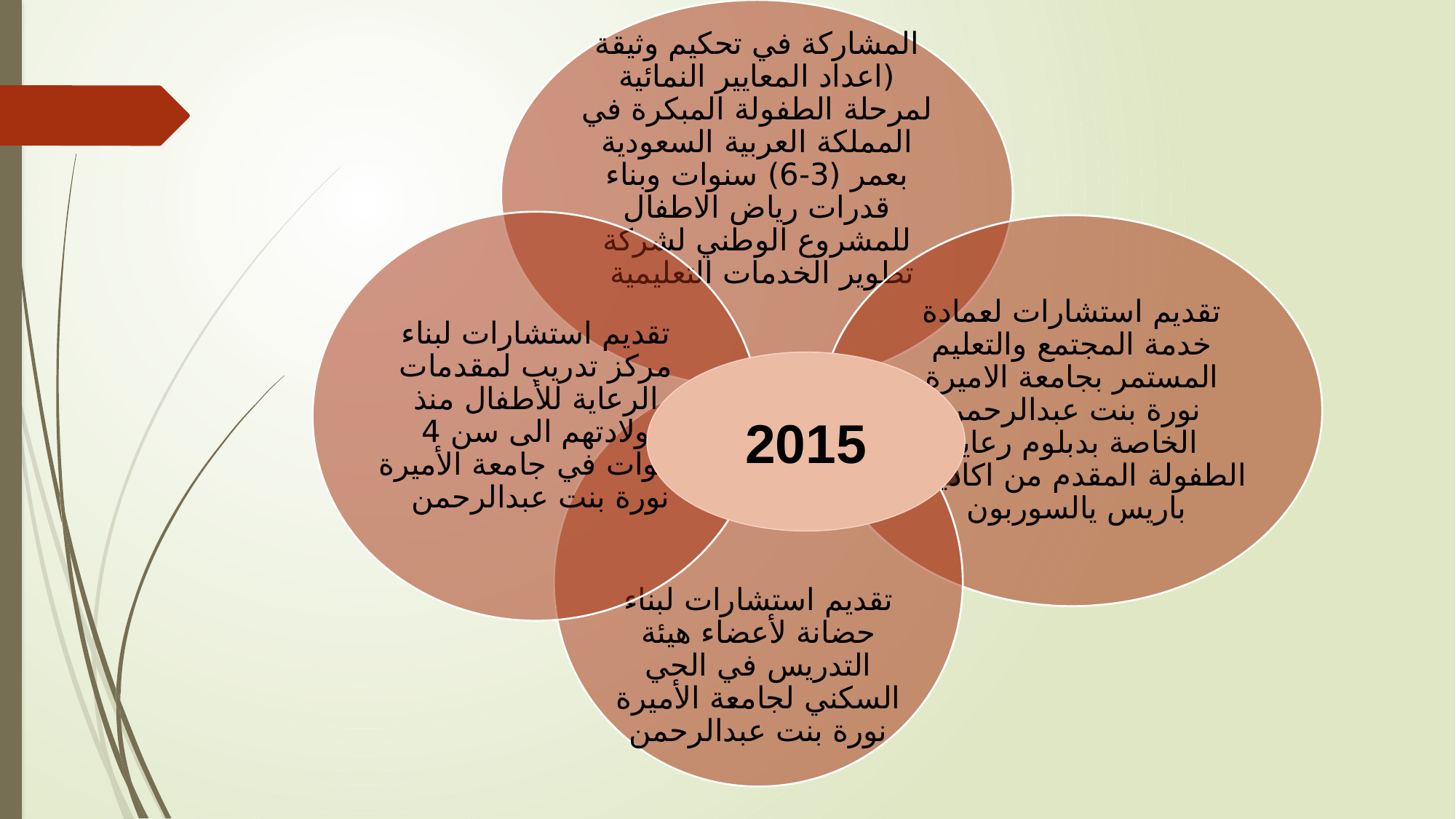

المشاركة في تحكيم وثيقة (اعداد المعايير النمائية لمرحلة الطفولة المبكرة في المملكة العربية السعودية بعمر (3-6) سنوات وبناء قدرات رياض الاطفال للمشروع الوطني لشركة تطوير الخدمات التعليمية
تقديم استشارات لعمادة خدمة المجتمع والتعليم المستمر بجامعة الاميرة نورة بنت عبدالرحمن الخاصة بدبلوم رعاية الطفولة المقدم من اكاديمية باريس يالسوربون
تقديم استشارات لبناء حضانة لأعضاء هيئة التدريس في الحي السكني لجامعة الأميرة نورة بنت عبدالرحمن
تقديم استشارات لبناء مركز تدريب لمقدمات الرعاية للأطفال منذ ولادتهم الى سن 4 سنوات في جامعة الأميرة نورة بنت عبدالرحمن
2015
# 2015